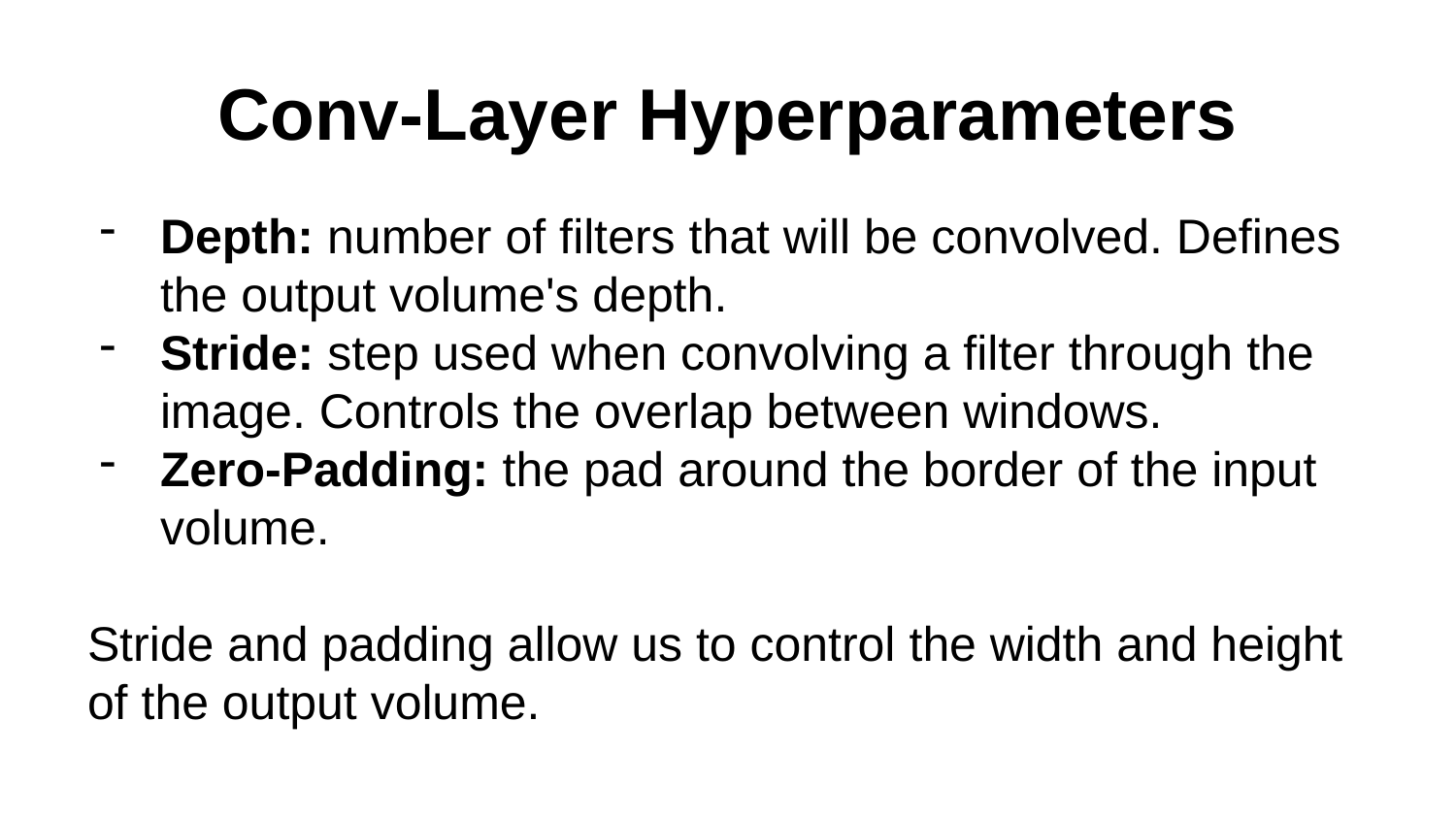

# Conv-Layer Hyperparameters
Depth: number of filters that will be convolved. Defines the output volume's depth.
Stride: step used when convolving a filter through the image. Controls the overlap between windows.
Zero-Padding: the pad around the border of the input volume.

Stride and padding allow us to control the width and height of the output volume.